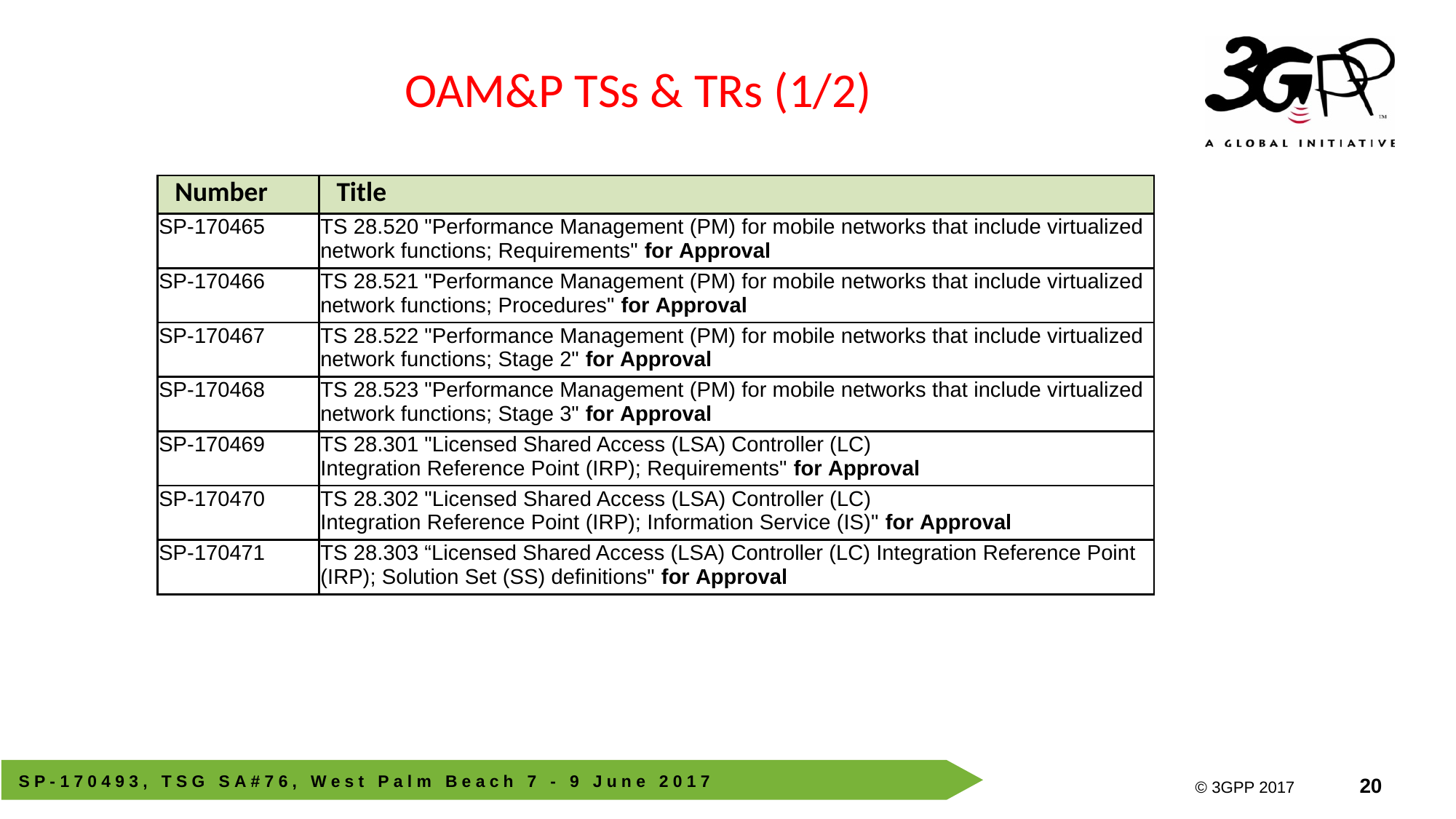

OAM&P TSs & TRs (1/2)
| Number | Title |
| --- | --- |
| SP-170465 | TS 28.520 "Performance Management (PM) for mobile networks that include virtualized network functions; Requirements" for Approval |
| SP-170466 | TS 28.521 "Performance Management (PM) for mobile networks that include virtualized network functions; Procedures" for Approval |
| SP-170467 | TS 28.522 "Performance Management (PM) for mobile networks that include virtualized network functions; Stage 2" for Approval |
| SP-170468 | TS 28.523 "Performance Management (PM) for mobile networks that include virtualized network functions; Stage 3" for Approval |
| SP-170469 | TS 28.301 "Licensed Shared Access (LSA) Controller (LC) Integration Reference Point (IRP); Requirements" for Approval |
| SP-170470 | TS 28.302 "Licensed Shared Access (LSA) Controller (LC) Integration Reference Point (IRP); Information Service (IS)" for Approval |
| SP-170471 | TS 28.303 “Licensed Shared Access (LSA) Controller (LC) Integration Reference Point (IRP); Solution Set (SS) definitions" for Approval |